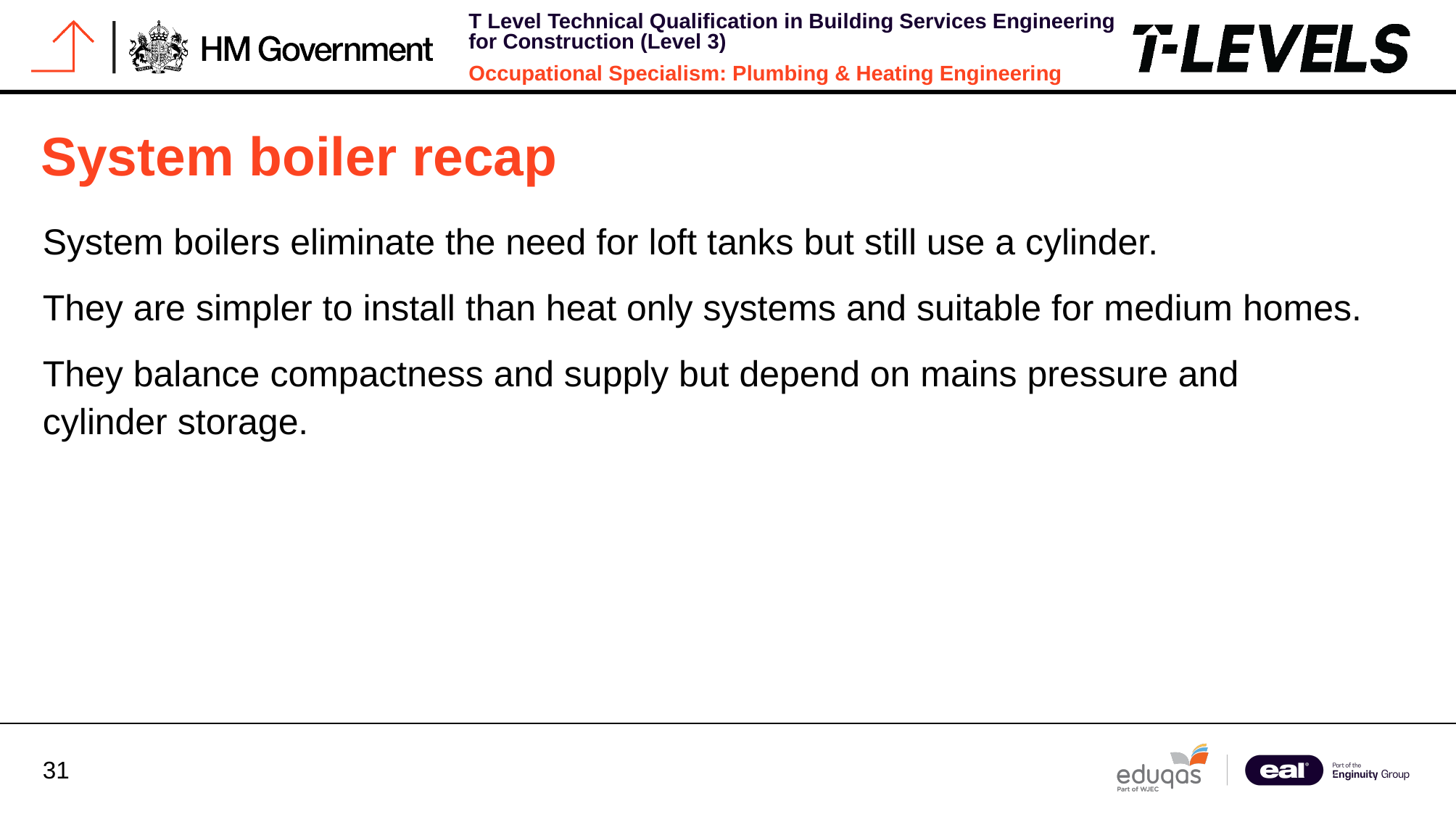

# System boiler recap
System boilers eliminate the need for loft tanks but still use a cylinder.
They are simpler to install than heat only systems and suitable for medium homes.
They balance compactness and supply but depend on mains pressure and cylinder storage.